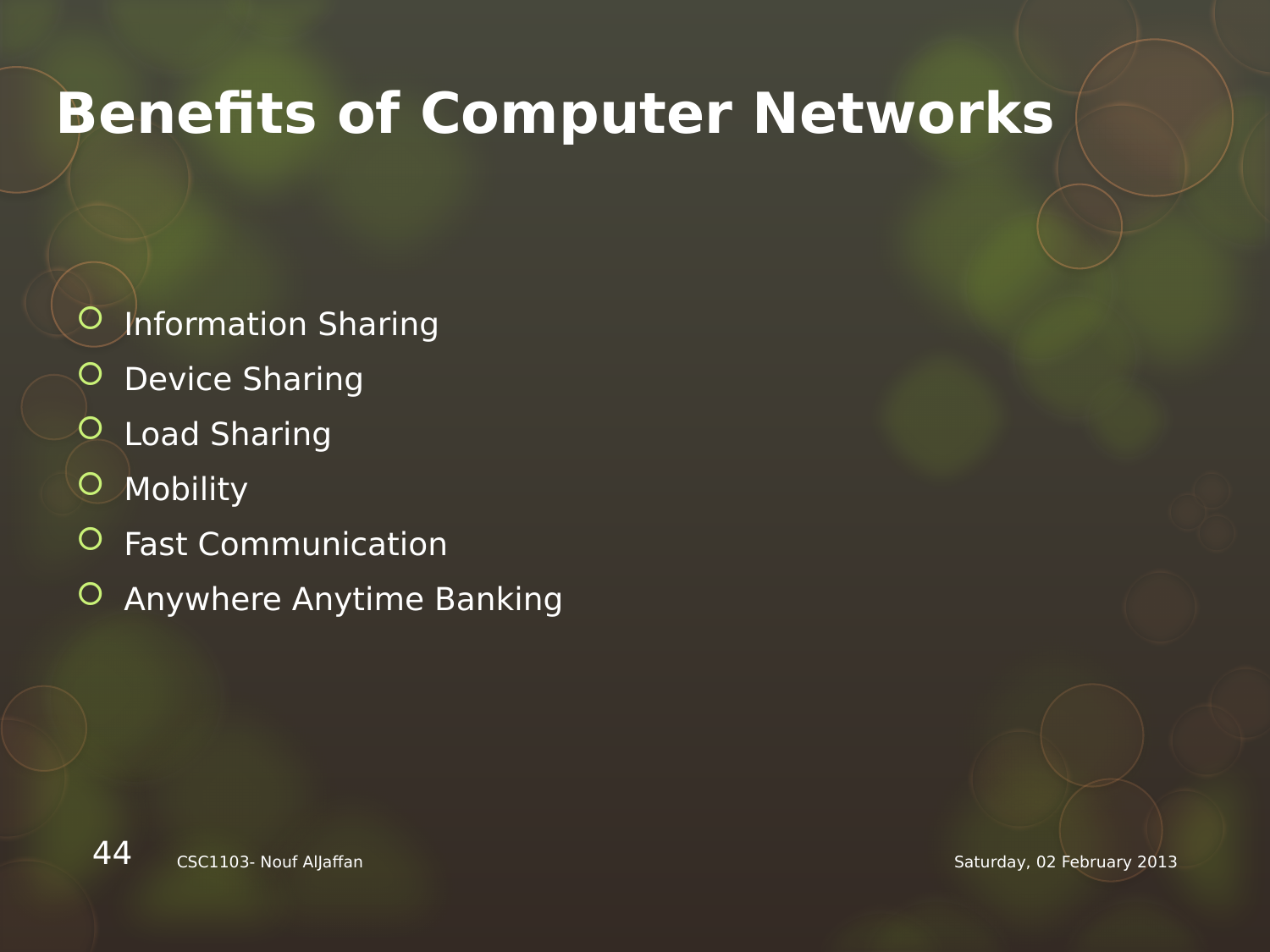

# Benefits of Computer Networks
Information Sharing
Device Sharing
Load Sharing
Mobility
Fast Communication
Anywhere Anytime Banking
44
CSC1103- Nouf AlJaffan
Saturday, 02 February 2013